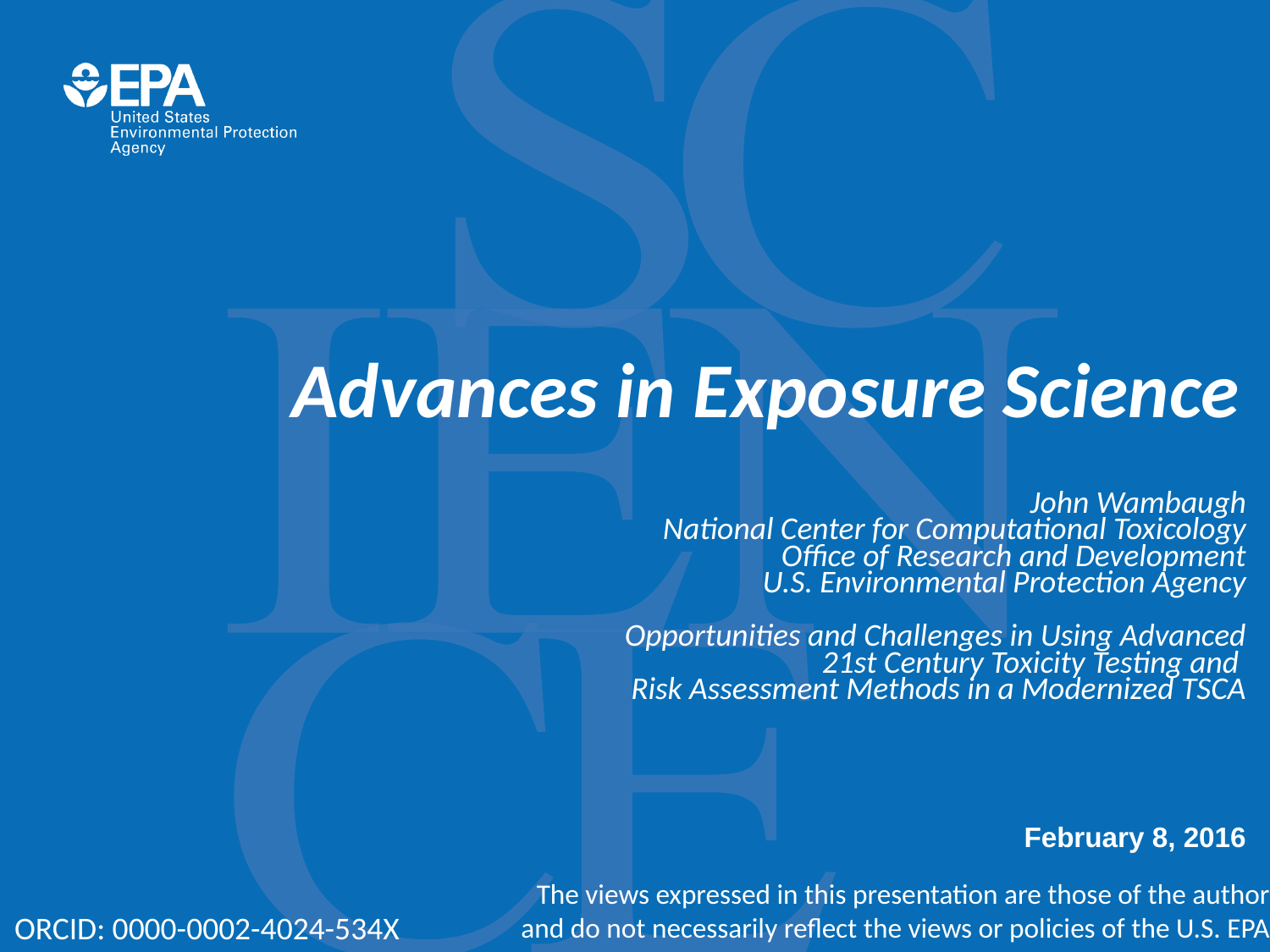

# Advances in Exposure Science
John Wambaugh
National Center for Computational Toxicology
Office of Research and Development
U.S. Environmental Protection Agency

Opportunities and Challenges in Using Advanced 21st Century Toxicity Testing and
Risk Assessment Methods in a Modernized TSCA
February 8, 2016
The views expressed in this presentation are those of the author and do not necessarily reflect the views or policies of the U.S. EPA

ORCID: 0000-0002-4024-534X